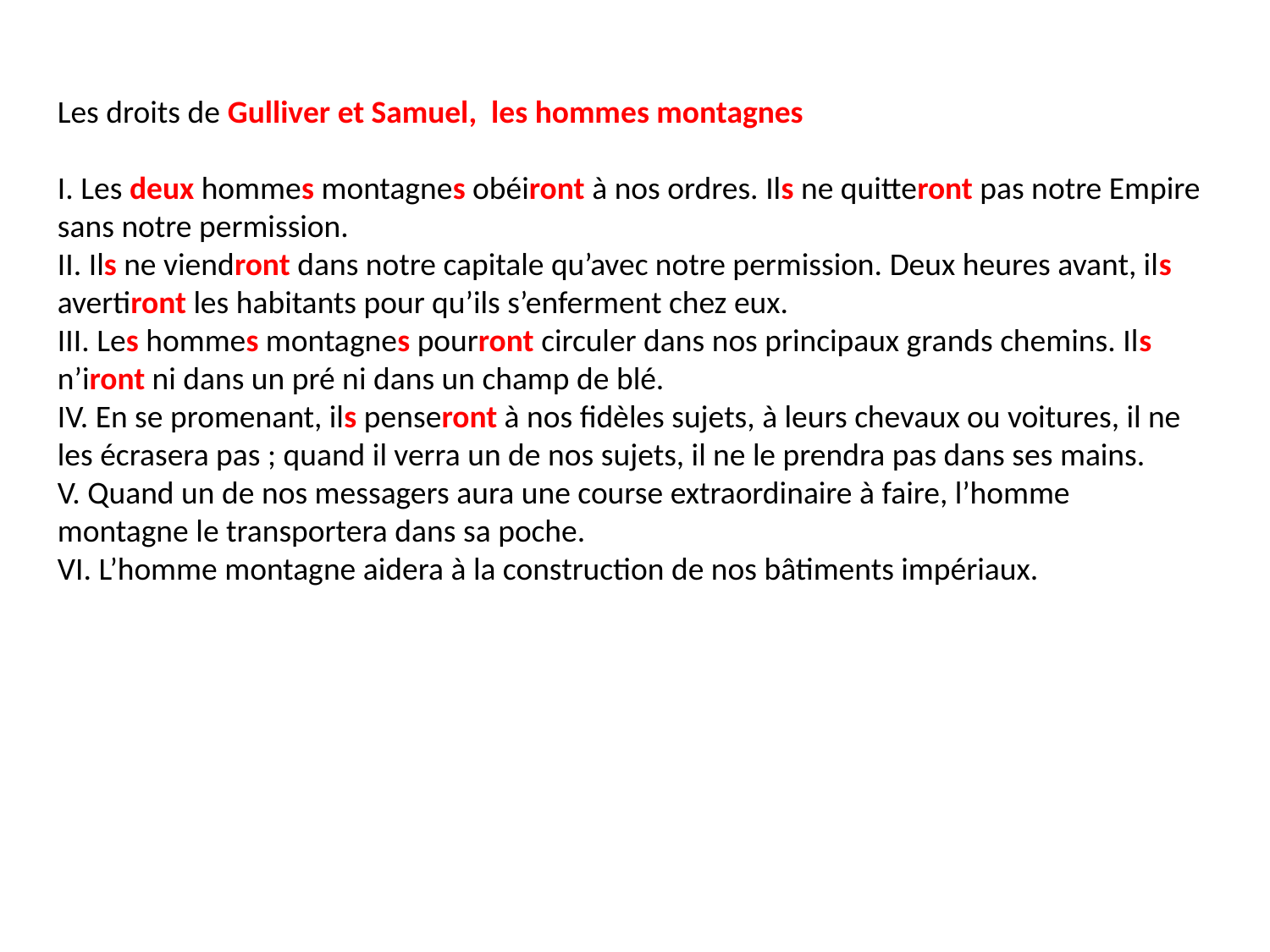

Les droits de Gulliver et Samuel,  les hommes montagnes

I. Les deux hommes montagnes obéiront à nos ordres. Ils ne quitteront pas notre Empire sans notre permission.
II. Ils ne viendront dans notre capitale qu’avec notre permission. Deux heures avant, ils avertiront les habitants pour qu’ils s’enferment chez eux.
III. Les hommes montagnes pourront circuler dans nos principaux grands chemins. Ils n’iront ni dans un pré ni dans un champ de blé.
IV. En se promenant, ils penseront à nos fidèles sujets, à leurs chevaux ou voitures, il ne les écrasera pas ; quand il verra un de nos sujets, il ne le prendra pas dans ses mains.
V. Quand un de nos messagers aura une course extraordinaire à faire, l’homme montagne le transportera dans sa poche.
VI. L’homme montagne aidera à la construction de nos bâtiments impériaux.